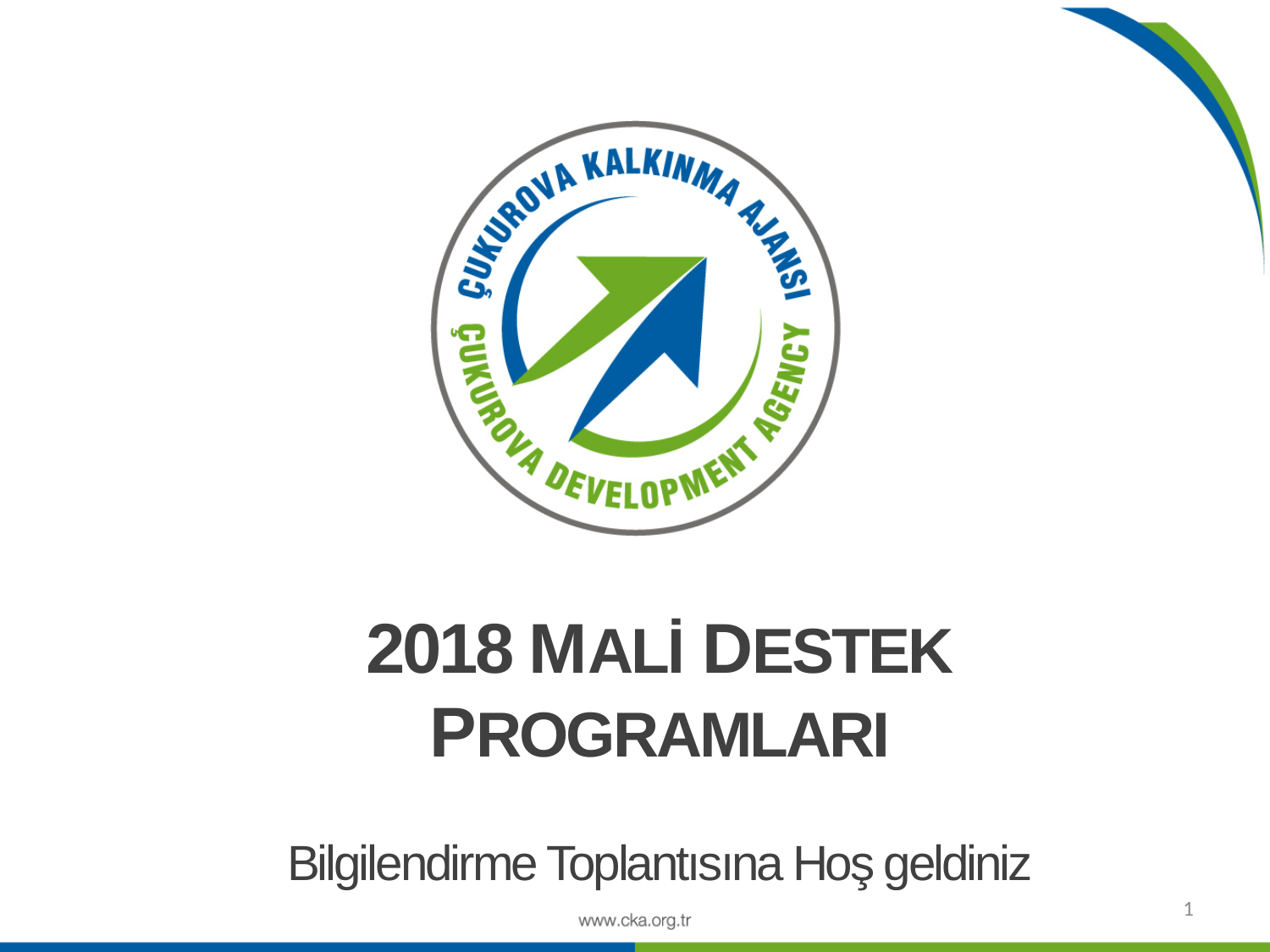

2018 MALİ DESTEK PROGRAMLARI

Bilgilendirme Toplantısına Hoş geldiniz

1